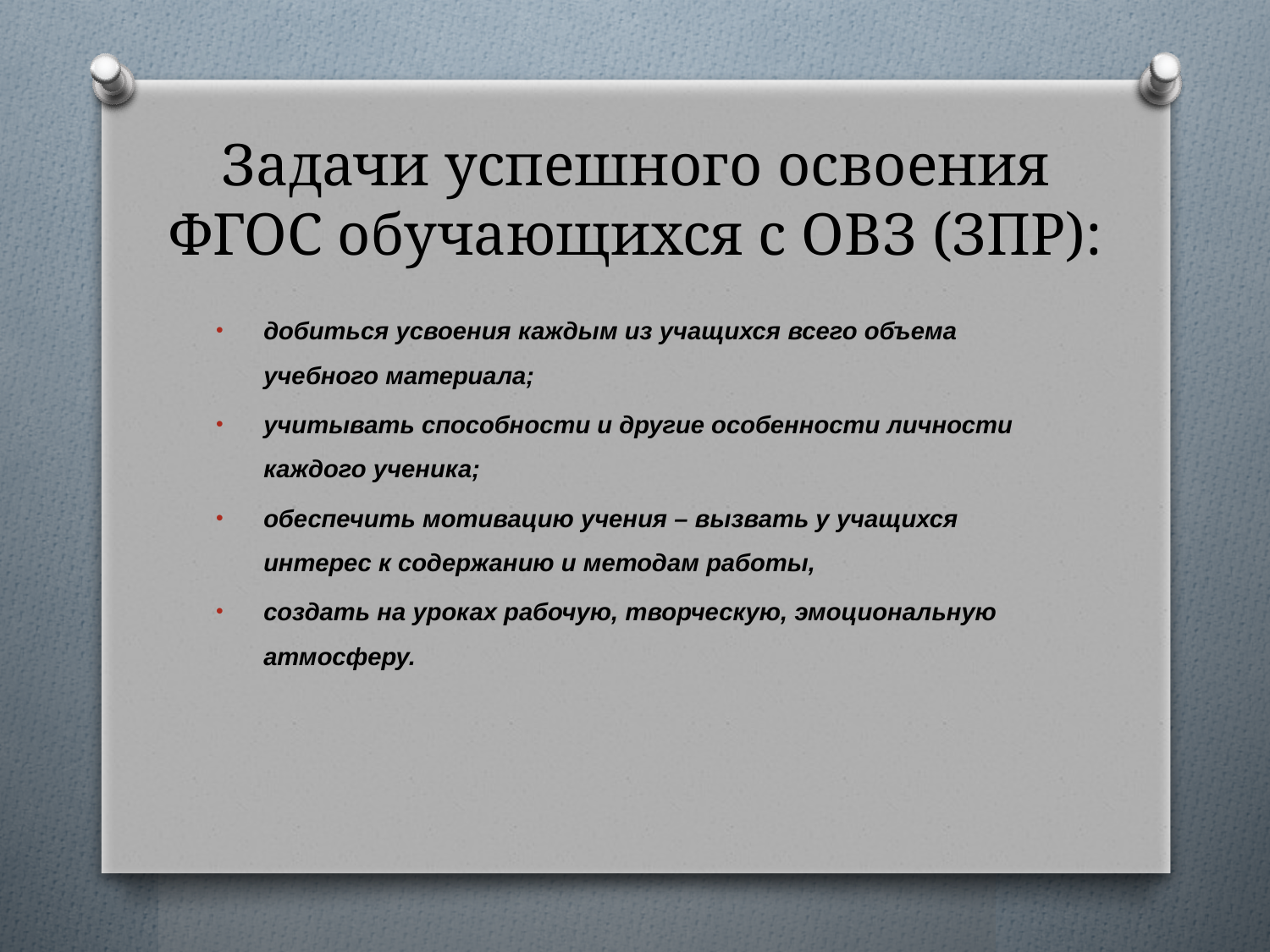

# Задачи успешного освоения ФГОС обучающихся с ОВЗ (ЗПР):
добиться усвоения каждым из учащихся всего объема учебного материала;
учитывать способности и другие особенности личности каждого ученика;
обеспечить мотивацию учения – вызвать у учащихся интерес к содержанию и методам работы,
создать на уроках рабочую, творческую, эмоциональную атмосферу.